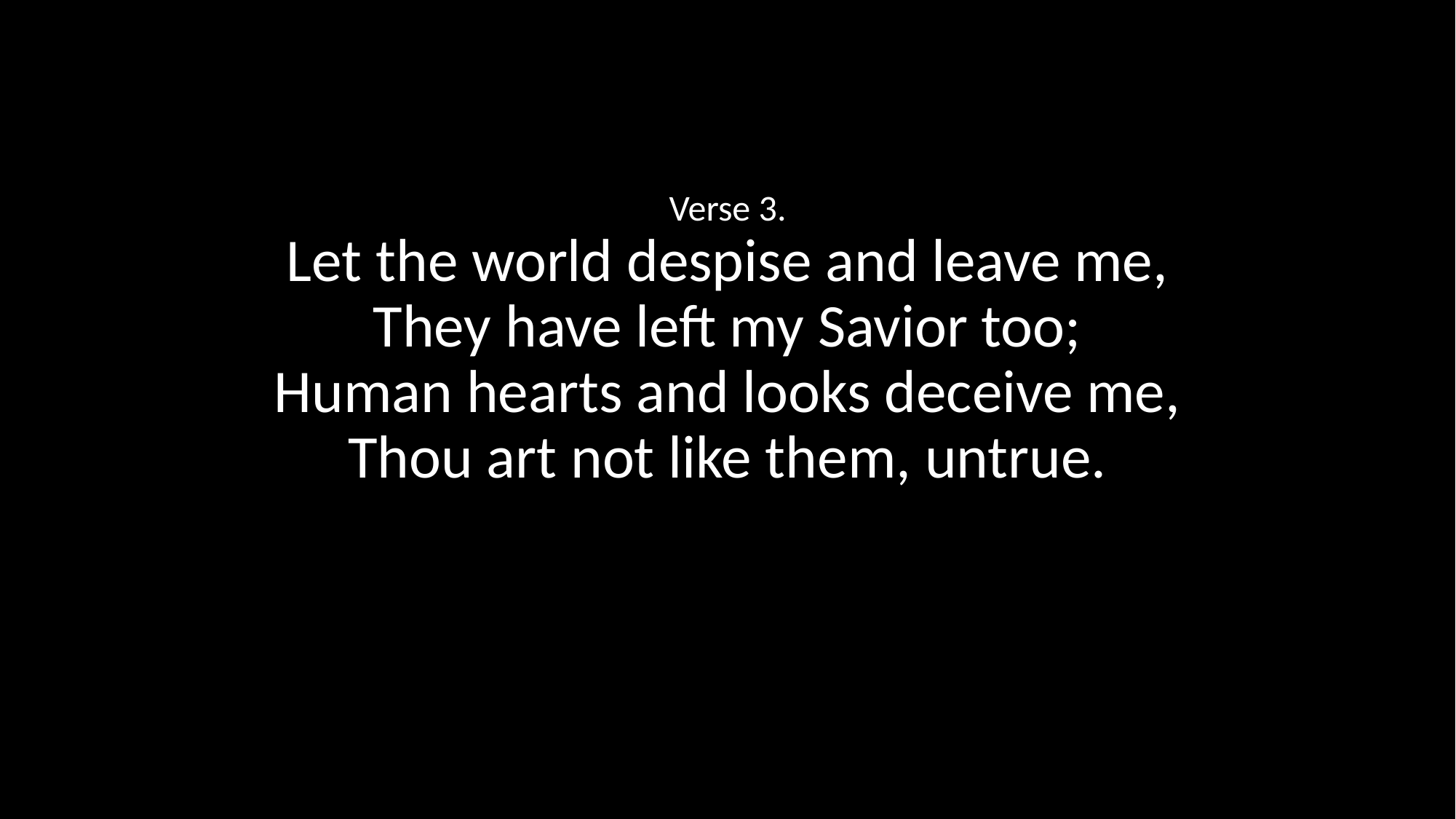

Verse 3.
Let the world despise and leave me,
They have left my Savior too;
Human hearts and looks deceive me,
Thou art not like them, untrue.